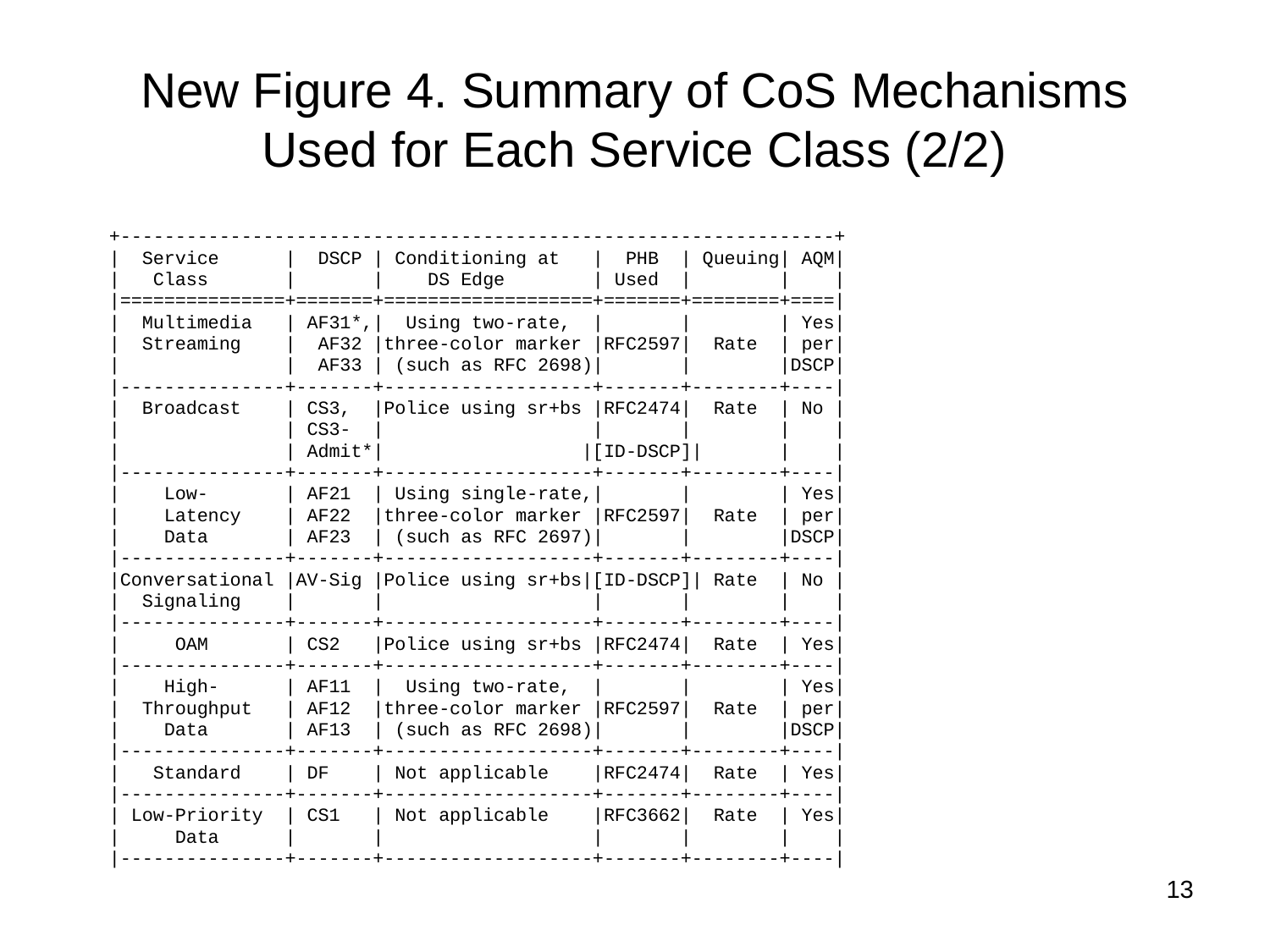

# New Figure 4. Summary of CoS Mechanisms Used for Each Service Class (2/2)
   +-----------------------------------------------------------------+
   |  Service      |  DSCP | Conditioning at   |  PHB  | Queuing| AQM|
   |   Class       |       |    DS Edge        | Used  |        |    |
   |===============+=======+===================+=======+========+====|
   |  Multimedia   | AF31*,|  Using two-rate,  |       |        | Yes|
   |  Streaming    |  AF32 |three-color marker |RFC2597|  Rate  | per|
   |               |  AF33 | (such as RFC 2698)|       |        |DSCP|
   |---------------+-------+-------------------+-------+--------+----|
   |  Broadcast    | CS3,  |Police using sr+bs |RFC2474|  Rate  | No |
   |               | CS3-  |                   |       |        |    |
   |               | Admit*|                  |[ID-DSCP]|       |    |
   |---------------+-------+-------------------+-------+--------+----|
   |    Low-       | AF21  | Using single-rate,|       |        | Yes|
   |    Latency    | AF22  |three-color marker |RFC2597|  Rate  | per|
   |    Data       | AF23  | (such as RFC 2697)|       |        |DSCP|
   |---------------+-------+-------------------+-------+--------+----|
   |Conversational |AV-Sig |Police using sr+bs|[ID-DSCP]| Rate  | No |
   |  Signaling    |       |                   |       |        |    |
   |---------------+-------+-------------------+-------+--------+----|
   |     OAM       | CS2   |Police using sr+bs |RFC2474|  Rate  | Yes|
   |---------------+-------+-------------------+-------+--------+----|
   |    High-      | AF11  |  Using two-rate,  |       |        | Yes|
   |  Throughput   | AF12  |three-color marker |RFC2597|  Rate  | per|
   |    Data       | AF13  | (such as RFC 2698)|       |        |DSCP|
   |---------------+-------+-------------------+-------+--------+----|
   |   Standard    | DF    | Not applicable    |RFC2474|  Rate  | Yes|
   |---------------+-------+-------------------+-------+--------+----|
   | Low-Priority  | CS1   | Not applicable    |RFC3662|  Rate  | Yes|
   |     Data      |       |                   |       |        |    |
   |---------------+-------+-------------------+-------+--------+----|

13